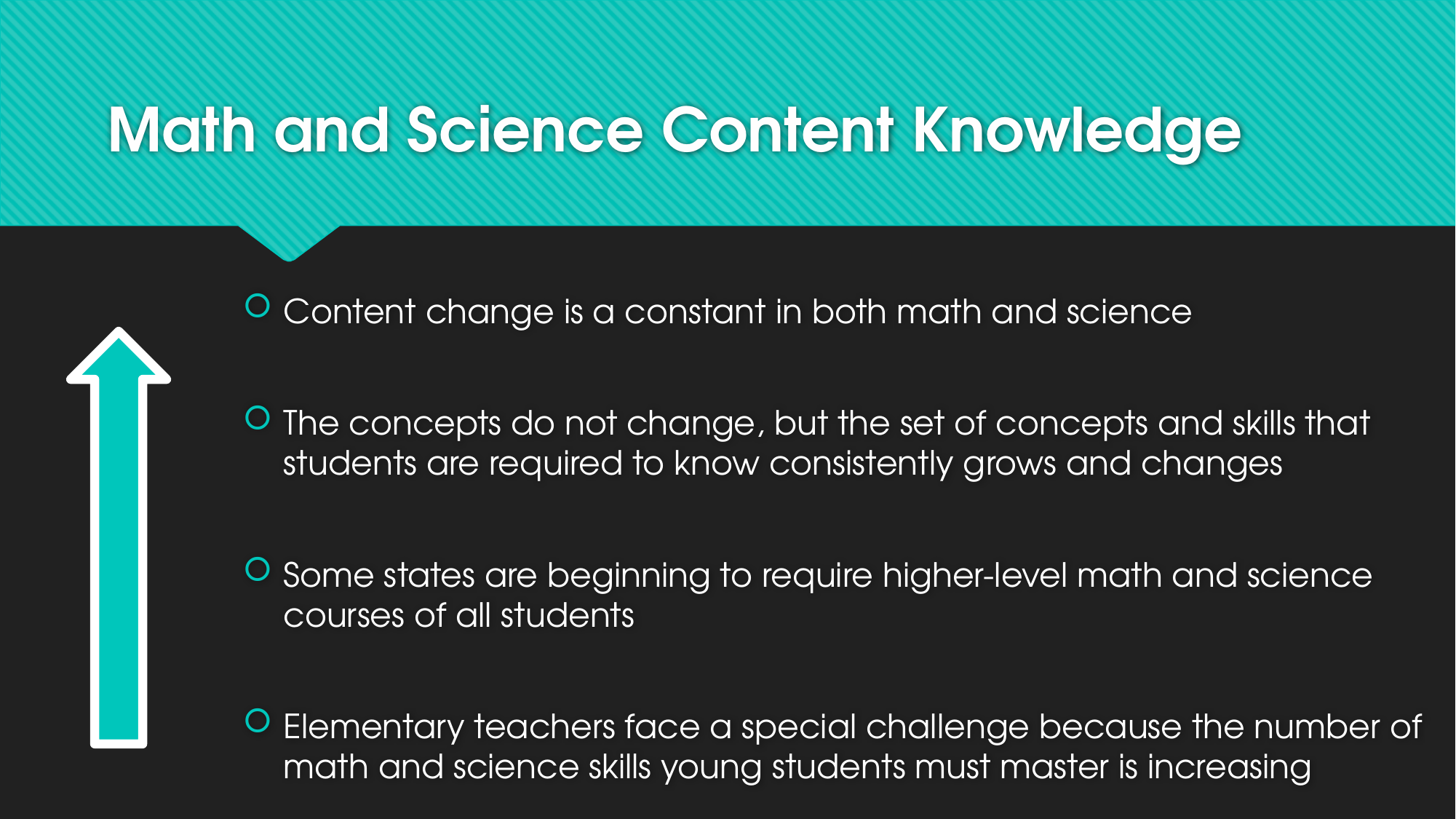

# Math and Science Content Knowledge
Content change is a constant in both math and science

The concepts do not change, but the set of concepts and skills that students are required to know consistently grows and changes

Some states are beginning to require higher-level math and science courses of all students

Elementary teachers face a special challenge because the number of math and science skills young students must master is increasing